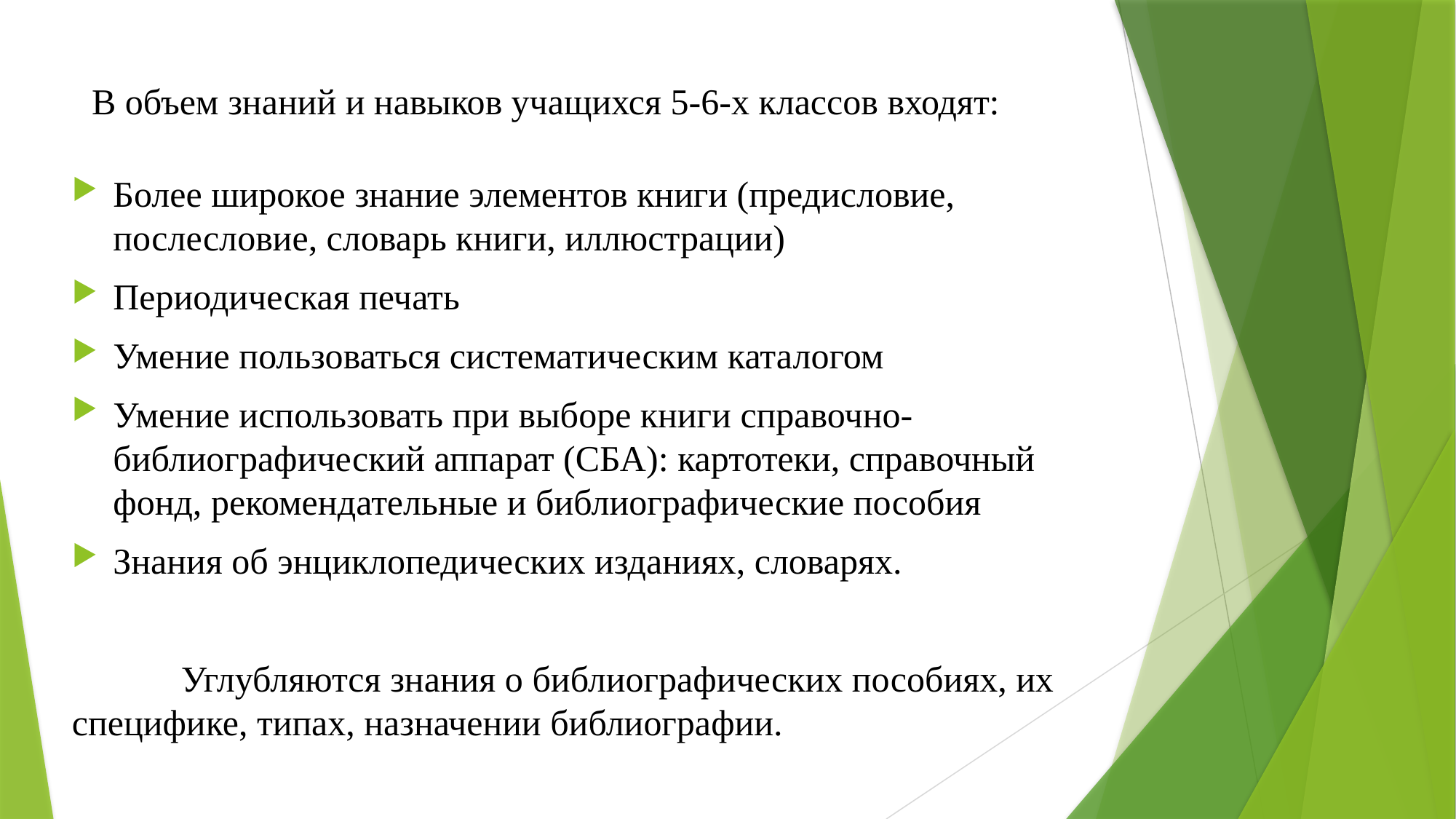

# В объем знаний и навыков учащихся 5-6-х классов входят:
Более широкое знание элементов книги (предисловие, послесловие, словарь книги, иллюстрации)
Периодическая печать
Умение пользоваться систематическим каталогом
Умение использовать при выборе книги справочно-библиографический аппарат (СБА): картотеки, справочный фонд, рекомендательные и библиографические пособия
Знания об энциклопедических изданиях, словарях.

	Углубляются знания о библиографических пособиях, их специфике, типах, назначении библиографии.